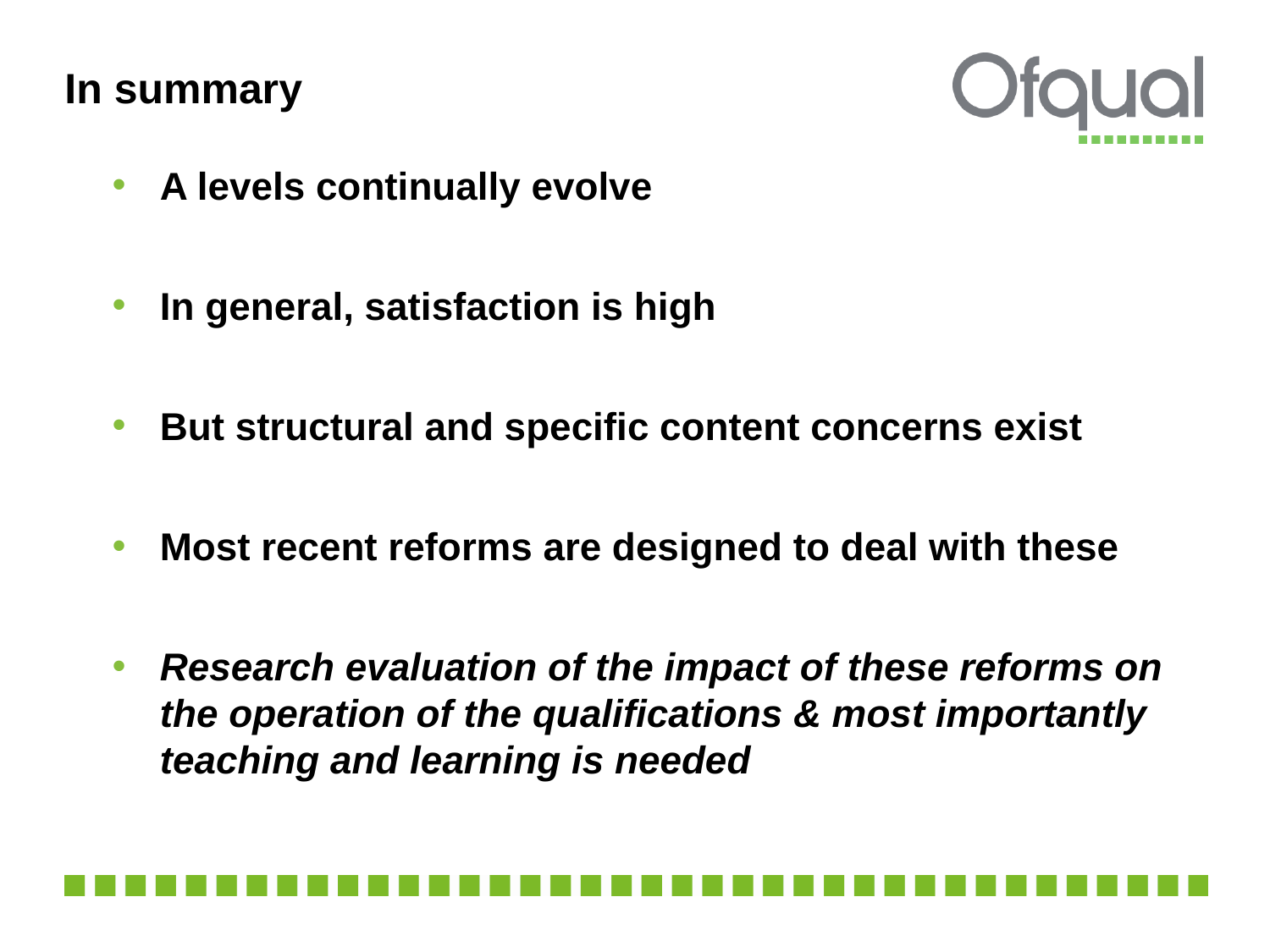

# In summary
A levels continually evolve

In general, satisfaction is high

But structural and specific content concerns exist

Most recent reforms are designed to deal with these

Research evaluation of the impact of these reforms on the operation of the qualifications & most importantly teaching and learning is needed